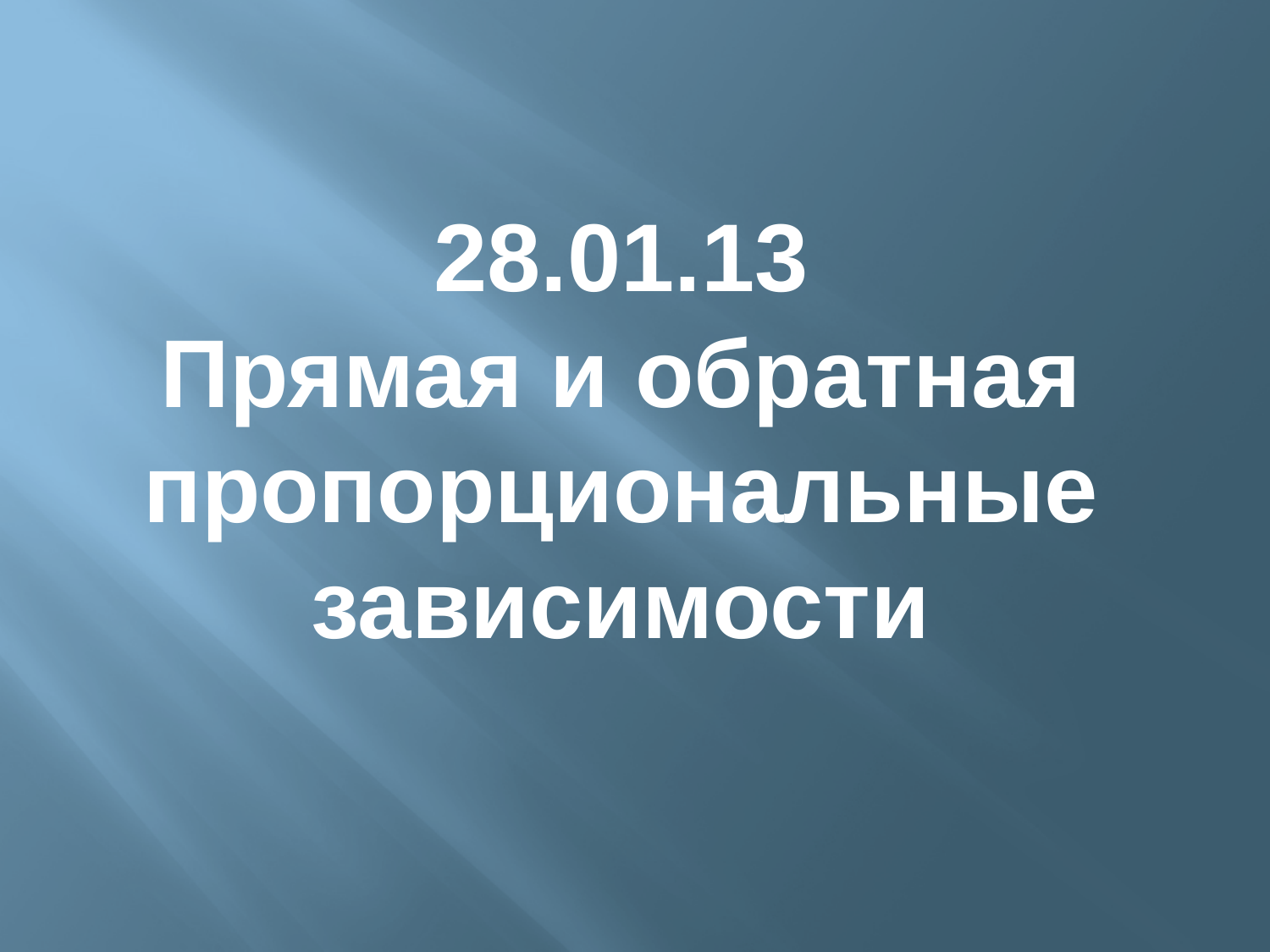

# 28.01.13 Прямая и обратная пропорциональные зависимости